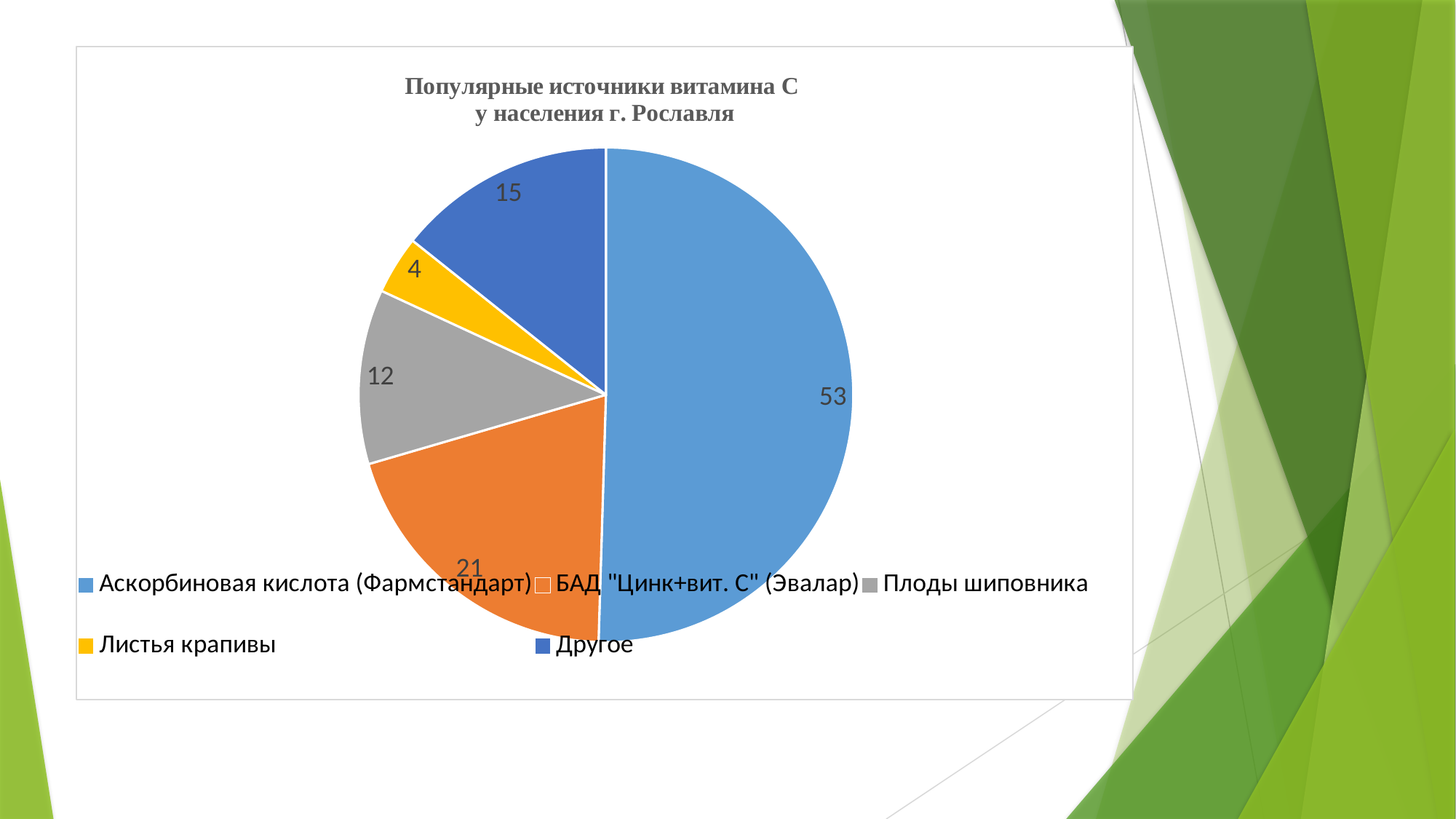

### Chart: Популярные источники витамина С
у населения г. Рославля

| Category | Продажи |
|---|---|
| Аскорбиновая кислота (Фармстандарт) | 53.0 |
| БАД "Цинк+вит. С" (Эвалар) | 21.0 |
| Плоды шиповника | 12.0 |
| Листья крапивы | 4.0 |
| Другое  | 15.0 |